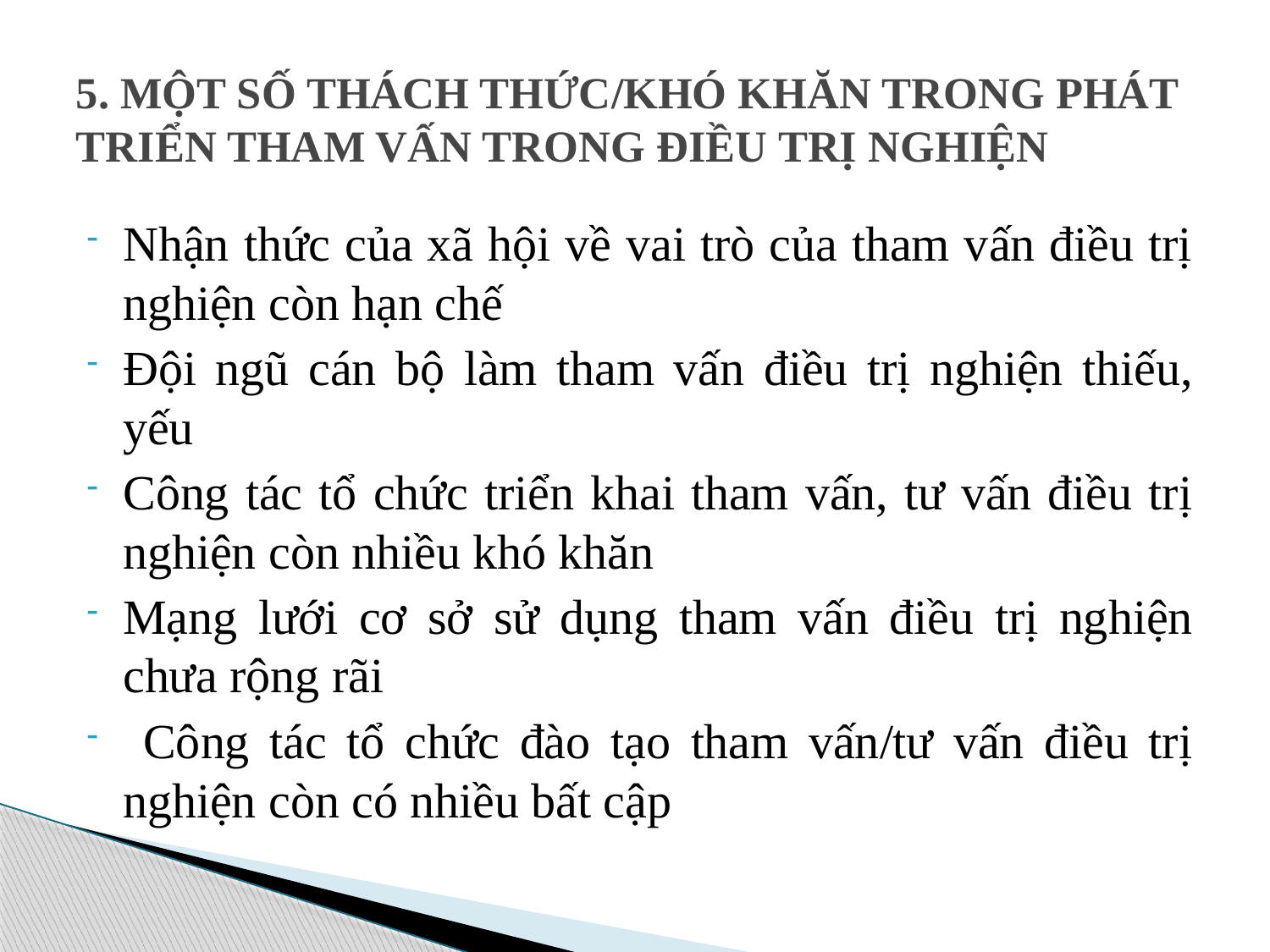

# 5. MỘT SỐ THÁCH THỨC/KHÓ KHĂN TRONG PHÁT TRIỂN THAM VẤN TRONG ĐIỀU TRỊ NGHIỆN
Nhận thức của xã hội về vai trò của tham vấn điều trị nghiện còn hạn chế
Đội ngũ cán bộ làm tham vấn điều trị nghiện thiếu, yếu
Công tác tổ chức triển khai tham vấn, tư vấn điều trị nghiện còn nhiều khó khăn
Mạng lưới cơ sở sử dụng tham vấn điều trị nghiện chưa rộng rãi
 Công tác tổ chức đào tạo tham vấn/tư vấn điều trị nghiện còn có nhiều bất cập